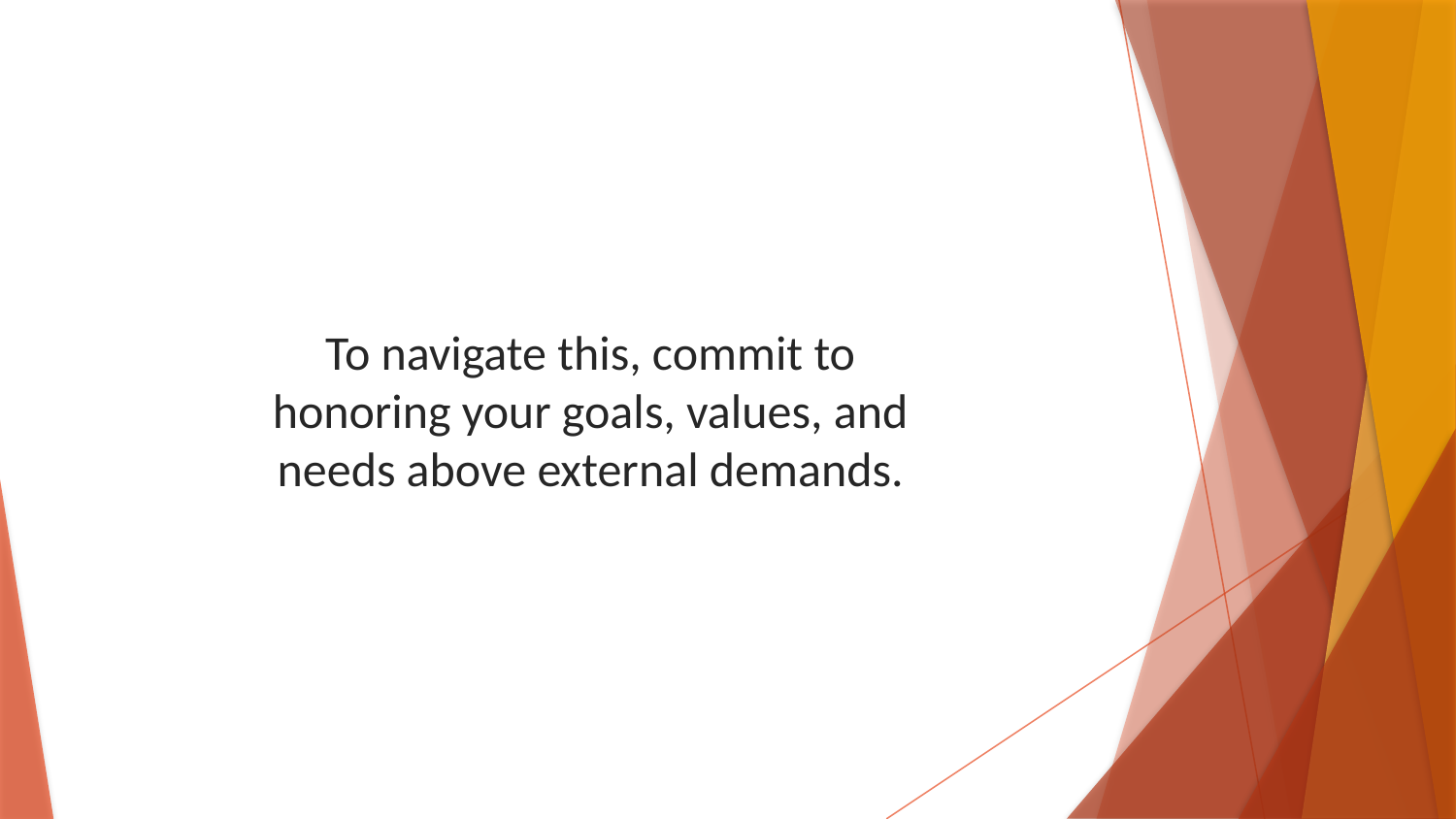

To navigate this, commit to honoring your goals, values, and needs above external demands.